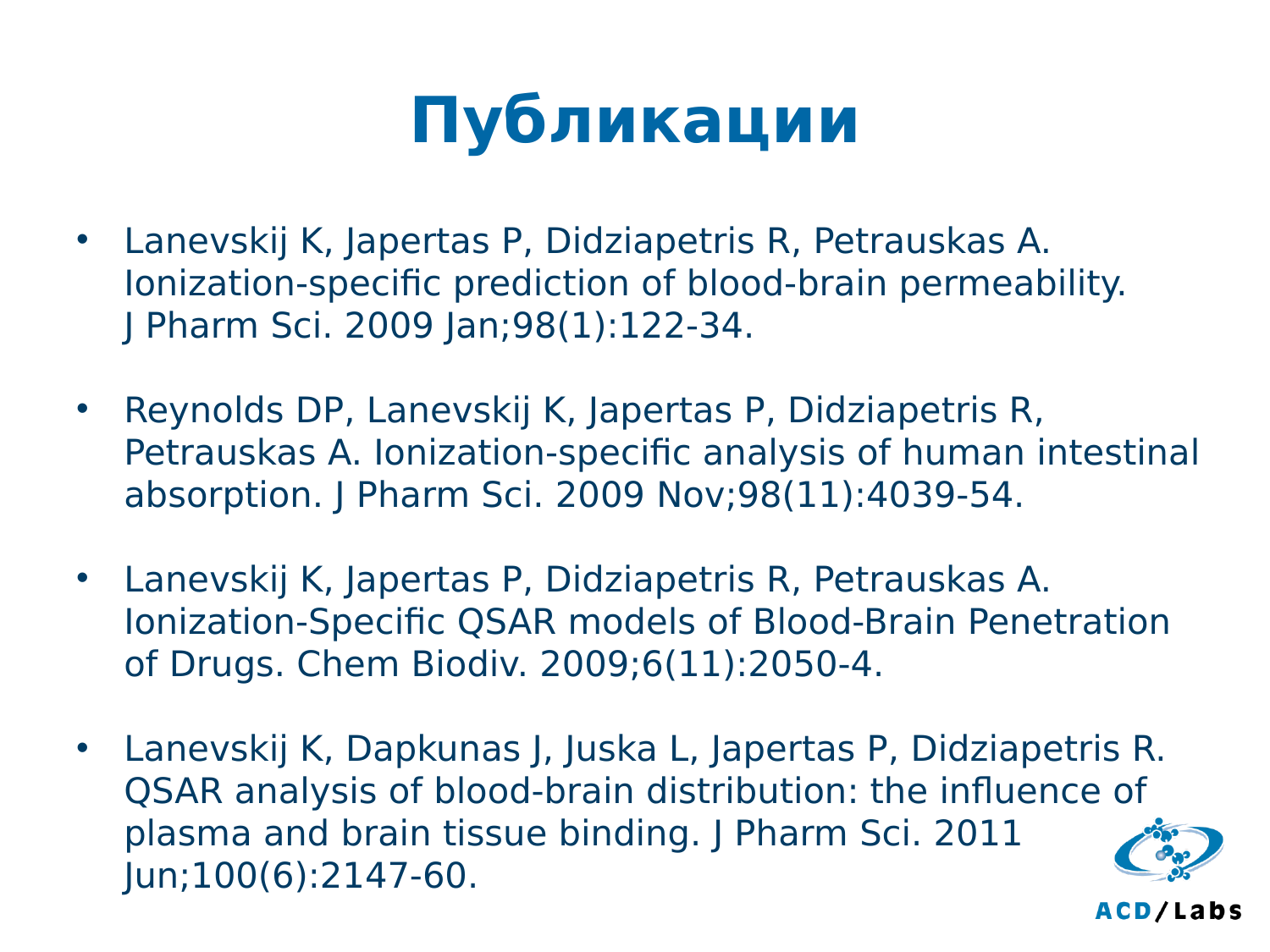

# Публикации
Lanevskij K, Japertas P, Didziapetris R, Petrauskas A.
Ionization-specific prediction of blood-brain permeability.
J Pharm Sci. 2009 Jan;98(1):122-34.
Reynolds DP, Lanevskij K, Japertas P, Didziapetris R, Petrauskas A. Ionization-specific analysis of human intestinal absorption. J Pharm Sci. 2009 Nov;98(11):4039-54.
Lanevskij K, Japertas P, Didziapetris R, Petrauskas A.
Ionization-Specific QSAR models of Blood-Brain Penetration of Drugs. Chem Biodiv. 2009;6(11):2050-4.
Lanevskij K, Dapkunas J, Juska L, Japertas P, Didziapetris R. QSAR analysis of blood-brain distribution: the influence of plasma and brain tissue binding. J Pharm Sci. 2011 Jun;100(6):2147-60.